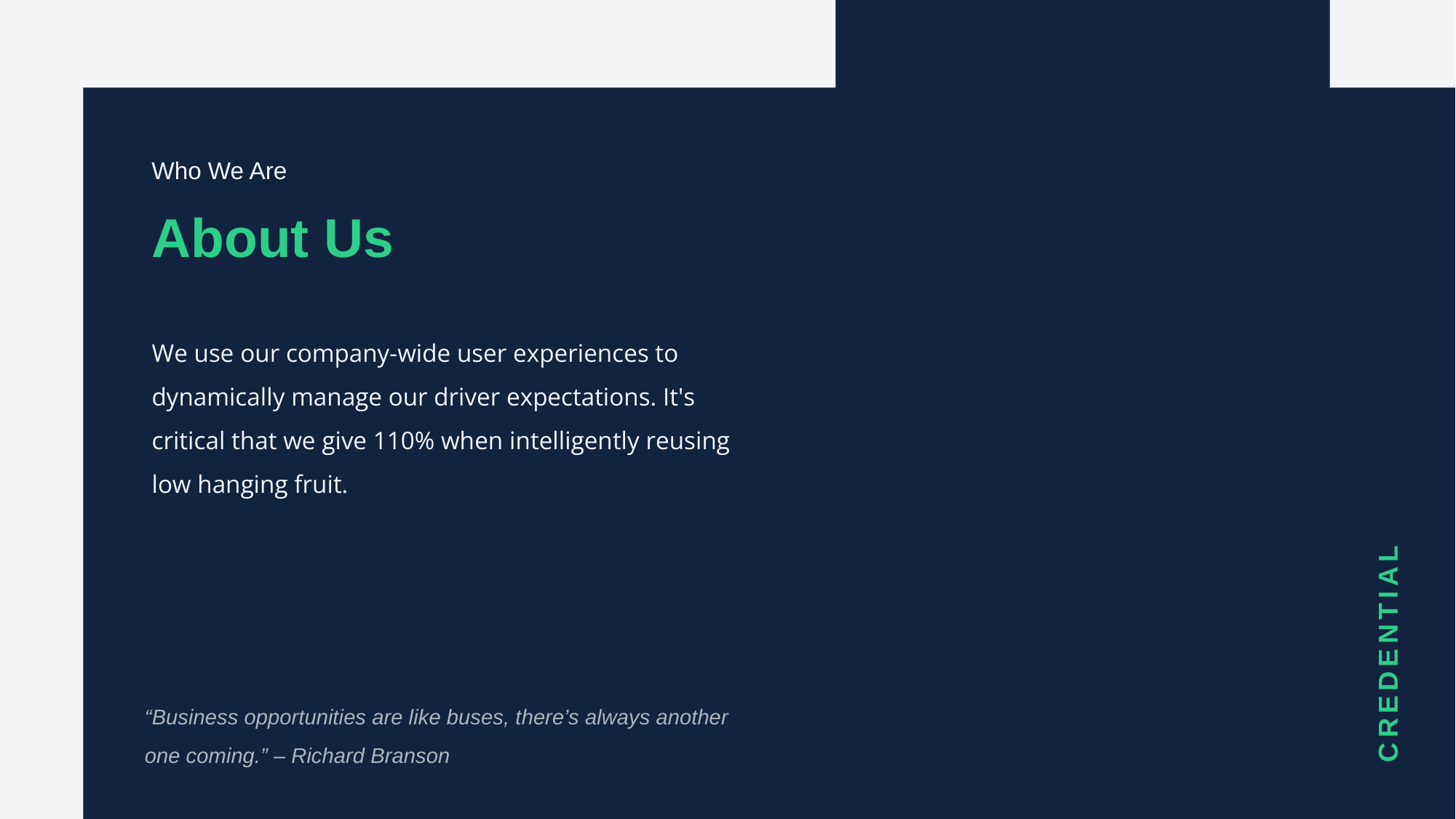

Who We Are
About Us
We use our company-wide user experiences to dynamically manage our driver expectations. It's critical that we give 110% when intelligently reusing low hanging fruit.
CREDENTIAL
“Business opportunities are like buses, there’s always another one coming.” – Richard Branson